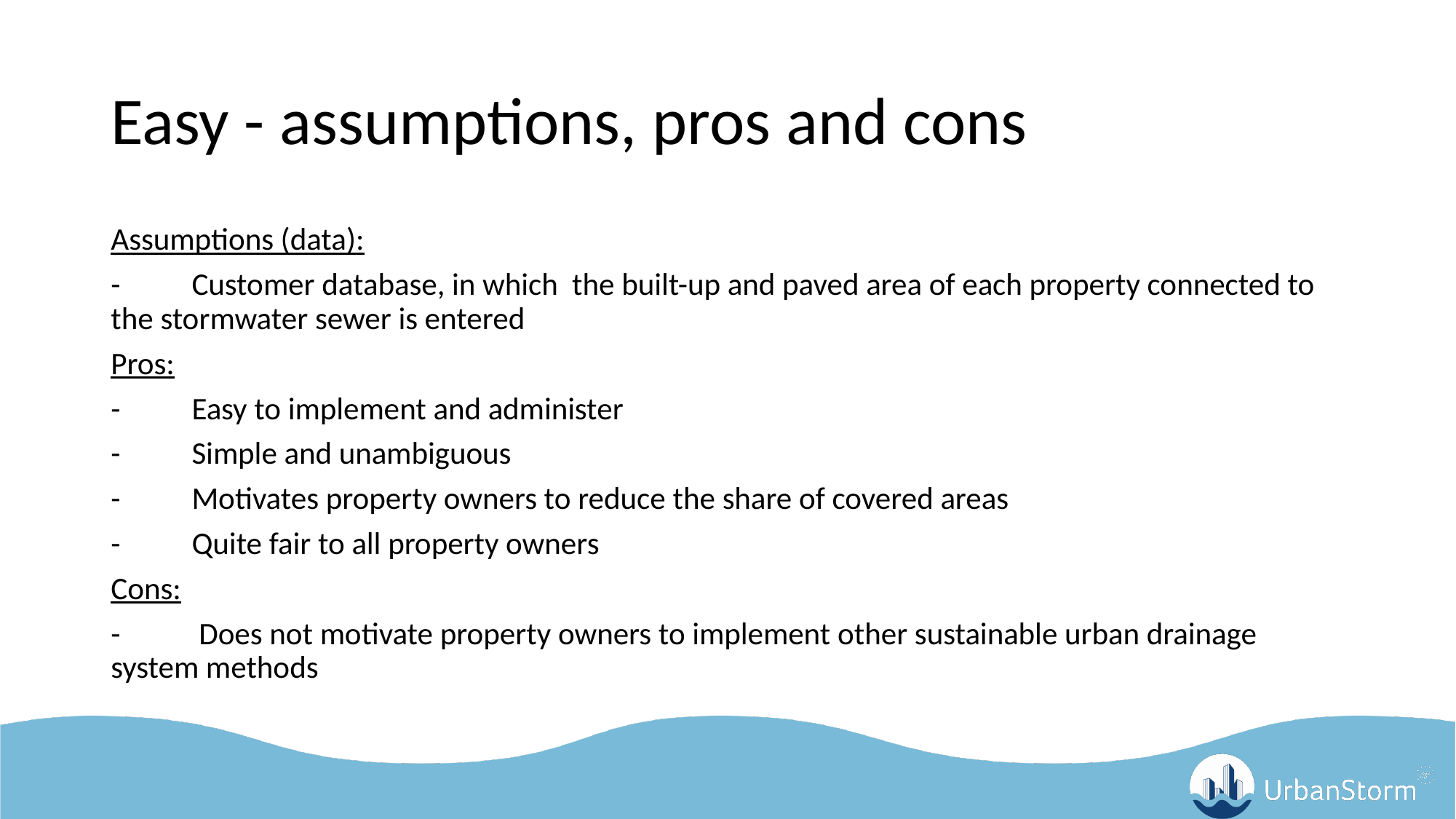

# Easy - assumptions, pros and cons
Assumptions (data):
-	Customer database, in which  the built-up and paved area of each property connected to the stormwater sewer is entered
Pros:
-	Easy to implement and administer
-	Simple and unambiguous
-	Motivates property owners to reduce the share of covered areas
-	Quite fair to all property owners
Cons:
-	 Does not motivate property owners to implement other sustainable urban drainage system methods